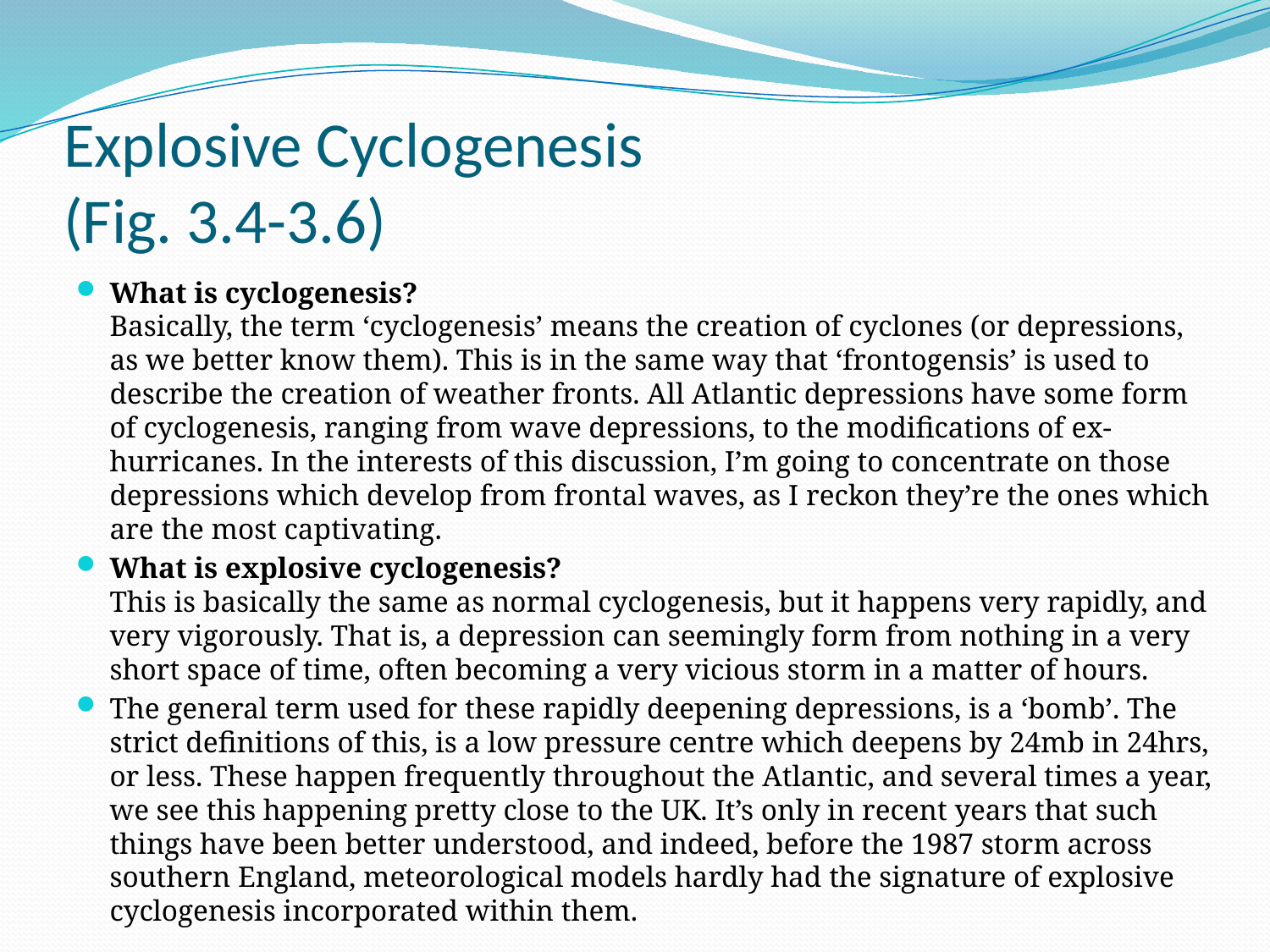

# Explosive Cyclogenesis (Fig. 3.4-3.6)
What is cyclogenesis?
Basically, the term ‘cyclogenesis’ means the creation of cyclones (or depressions, as we better know them). This is in the same way that ‘frontogensis’ is used to describe the creation of weather fronts. All Atlantic depressions have some form of cyclogenesis, ranging from wave depressions, to the modifications of ex-hurricanes. In the interests of this discussion, I’m going to concentrate on those depressions which develop from frontal waves, as I reckon they’re the ones which are the most captivating.
What is explosive cyclogenesis?
This is basically the same as normal cyclogenesis, but it happens very rapidly, and very vigorously. That is, a depression can seemingly form from nothing in a very short space of time, often becoming a very vicious storm in a matter of hours.
The general term used for these rapidly deepening depressions, is a ‘bomb’. The strict definitions of this, is a low pressure centre which deepens by 24mb in 24hrs, or less. These happen frequently throughout the Atlantic, and several times a year, we see this happening pretty close to the UK. It’s only in recent years that such things have been better understood, and indeed, before the 1987 storm across southern England, meteorological models hardly had the signature of explosive cyclogenesis incorporated within them.